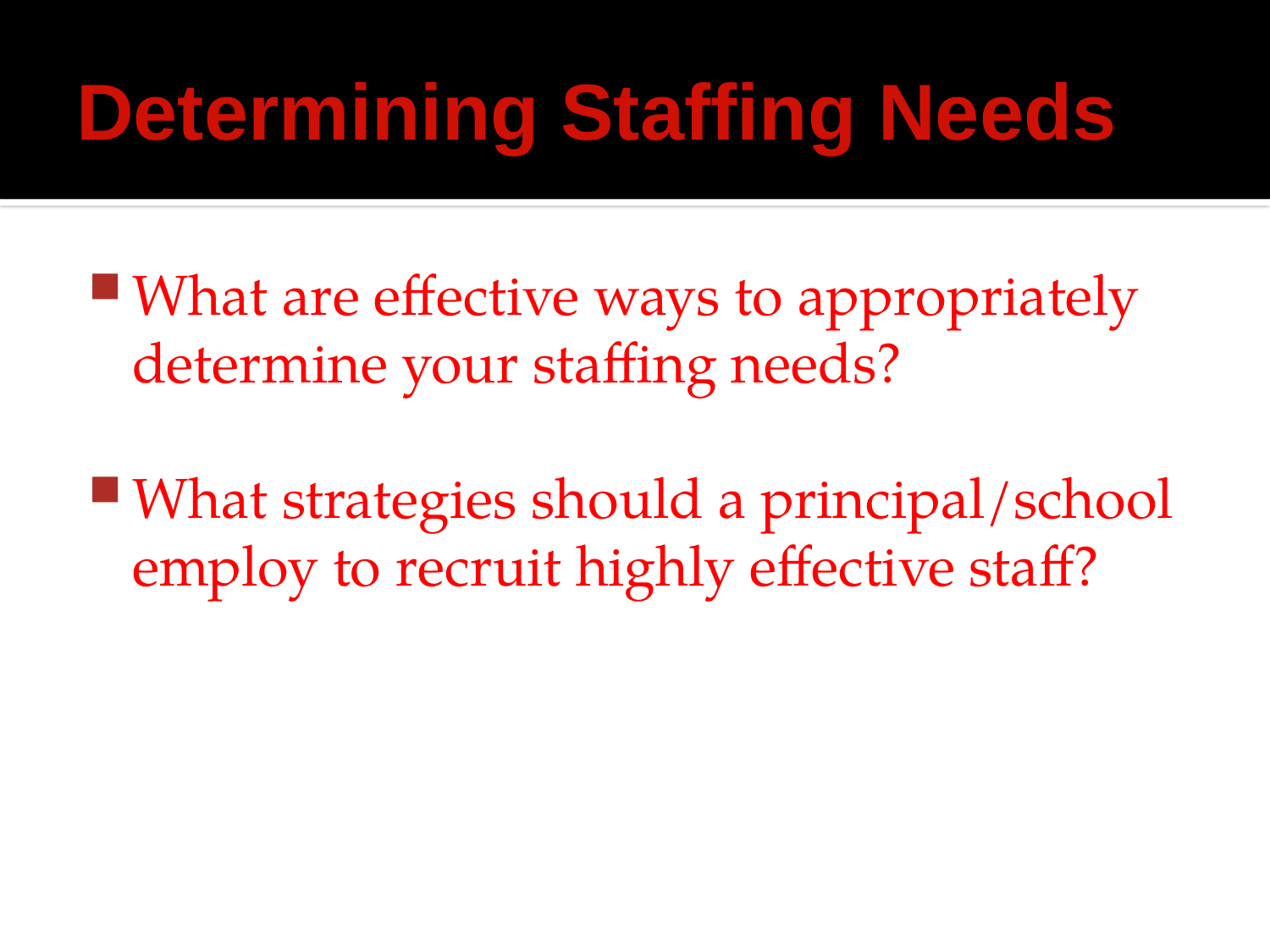

# Determining Staffing Needs
What are effective ways to appropriately determine your staffing needs?

What strategies should a principal/school employ to recruit highly effective staff?